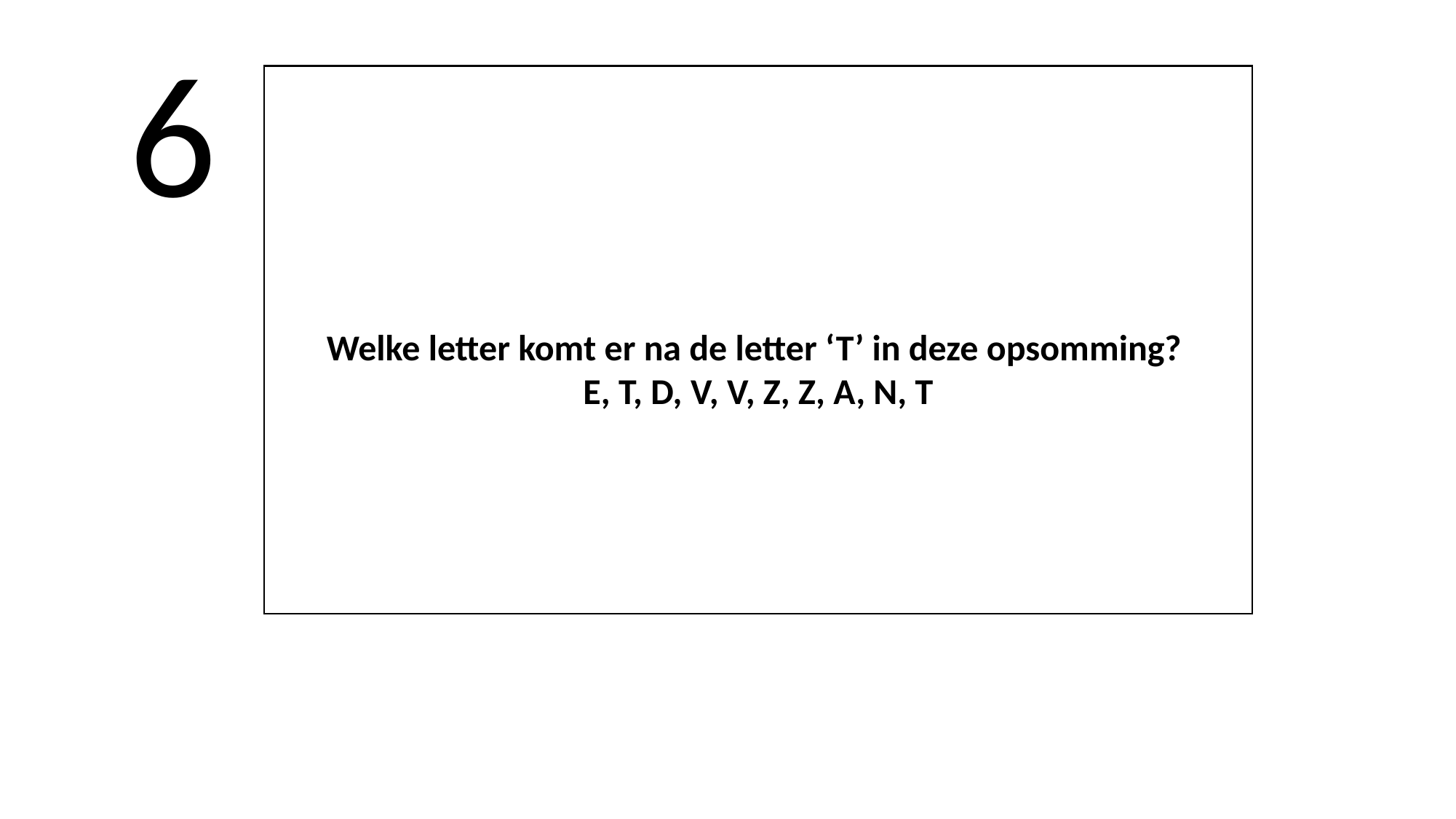

#
6

Welke letter komt er na de letter ‘T’ in deze opsomming?
E, T, D, V, V, Z, Z, A, N, T